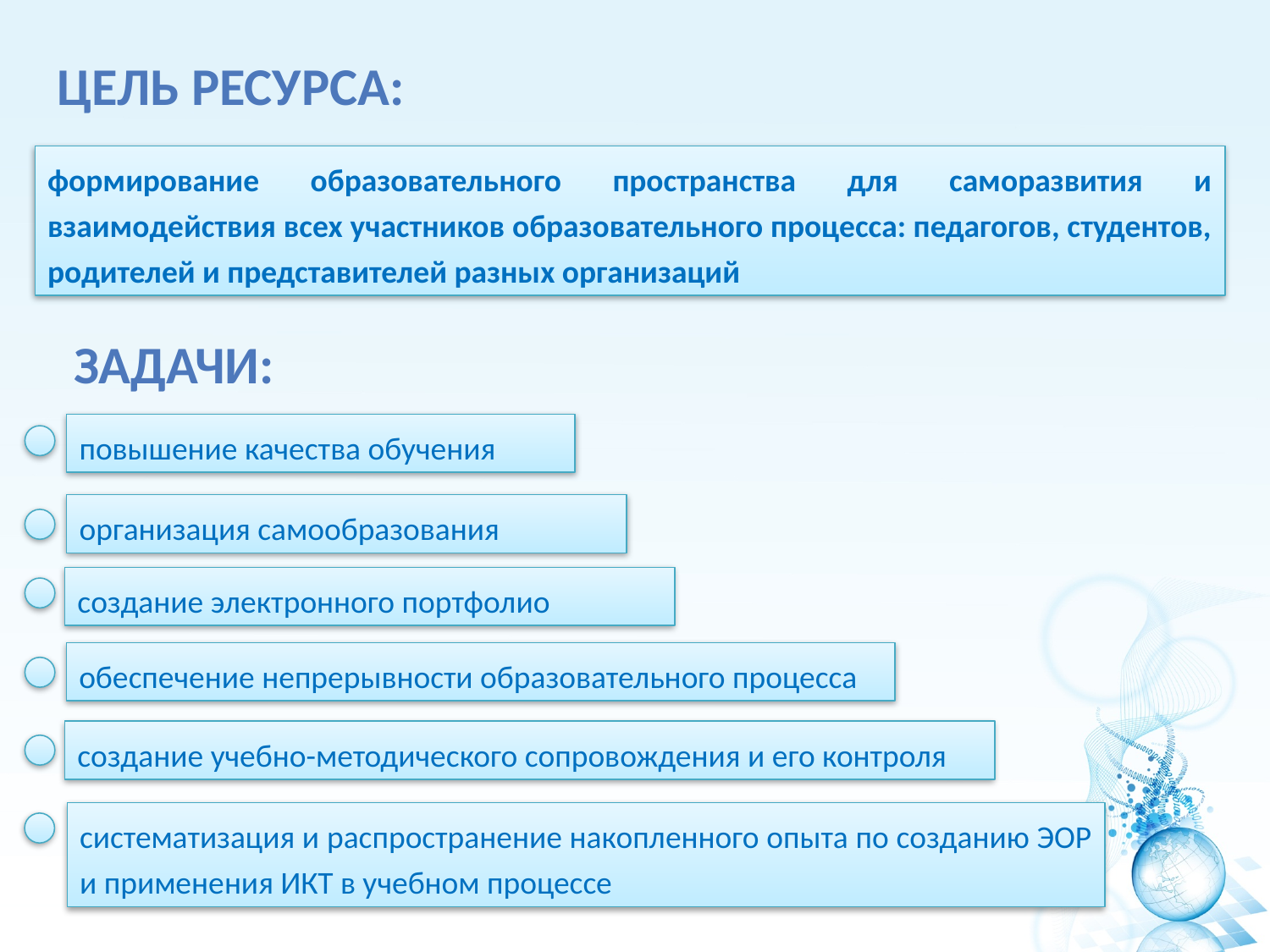

Цель ресурса:
формирование образовательного пространства для саморазвития и взаимодействия всех участников образовательного процесса: педагогов, студентов, родителей и представителей разных организаций
Задачи:
повышение качества обучения

организация самообразования

создание электронного портфолио

обеспечение непрерывности образовательного процесса

создание учебно-методического сопровождения и его контроля

систематизация и распространение накопленного опыта по созданию ЭОР и применения ИКТ в учебном процессе